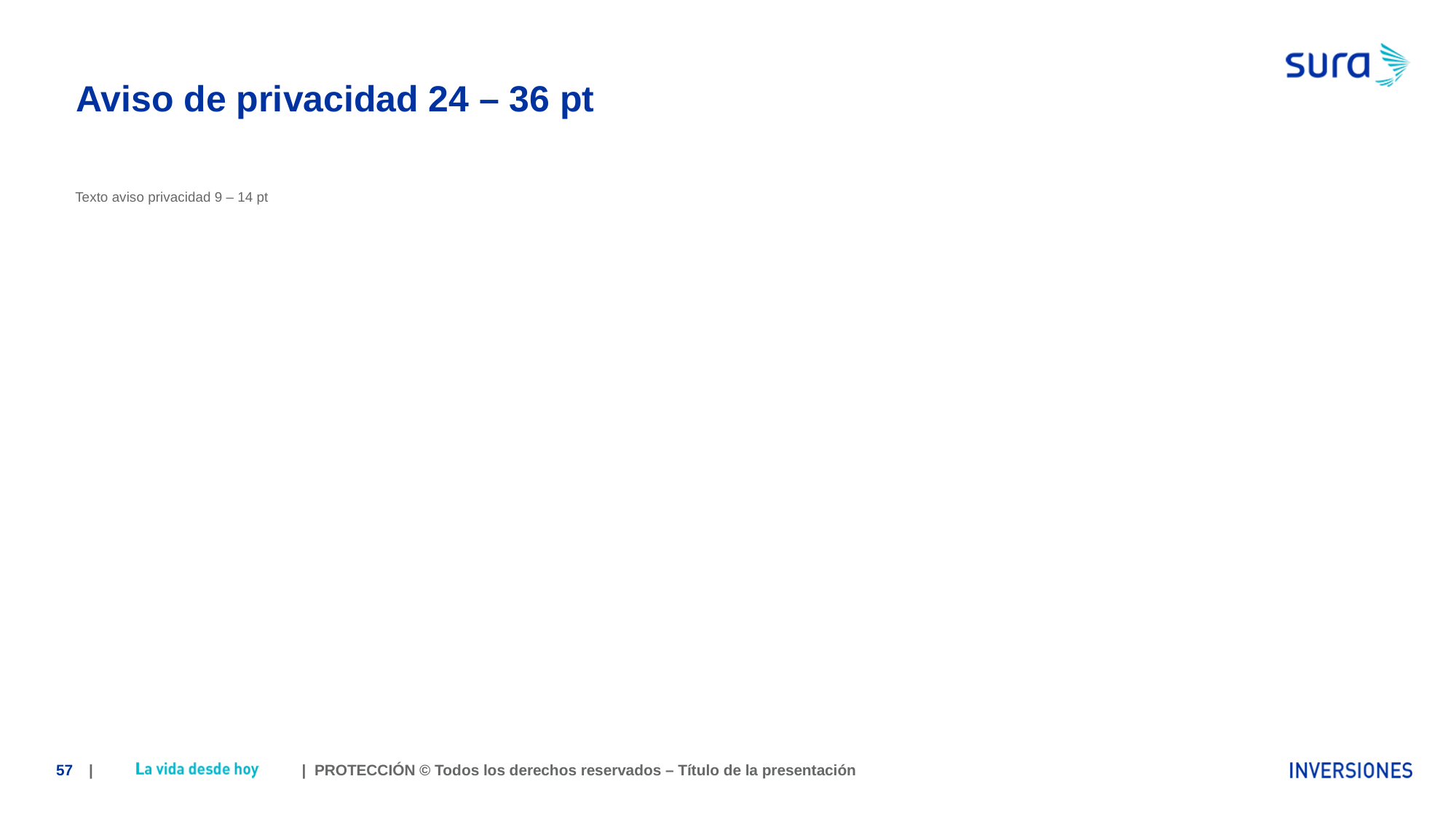

# Aviso de privacidad 24 – 36 pt
Texto aviso privacidad 9 – 14 pt

57
|                                                  |  PROTECCIÓN © Todos los derechos reservados – Título de la presentación